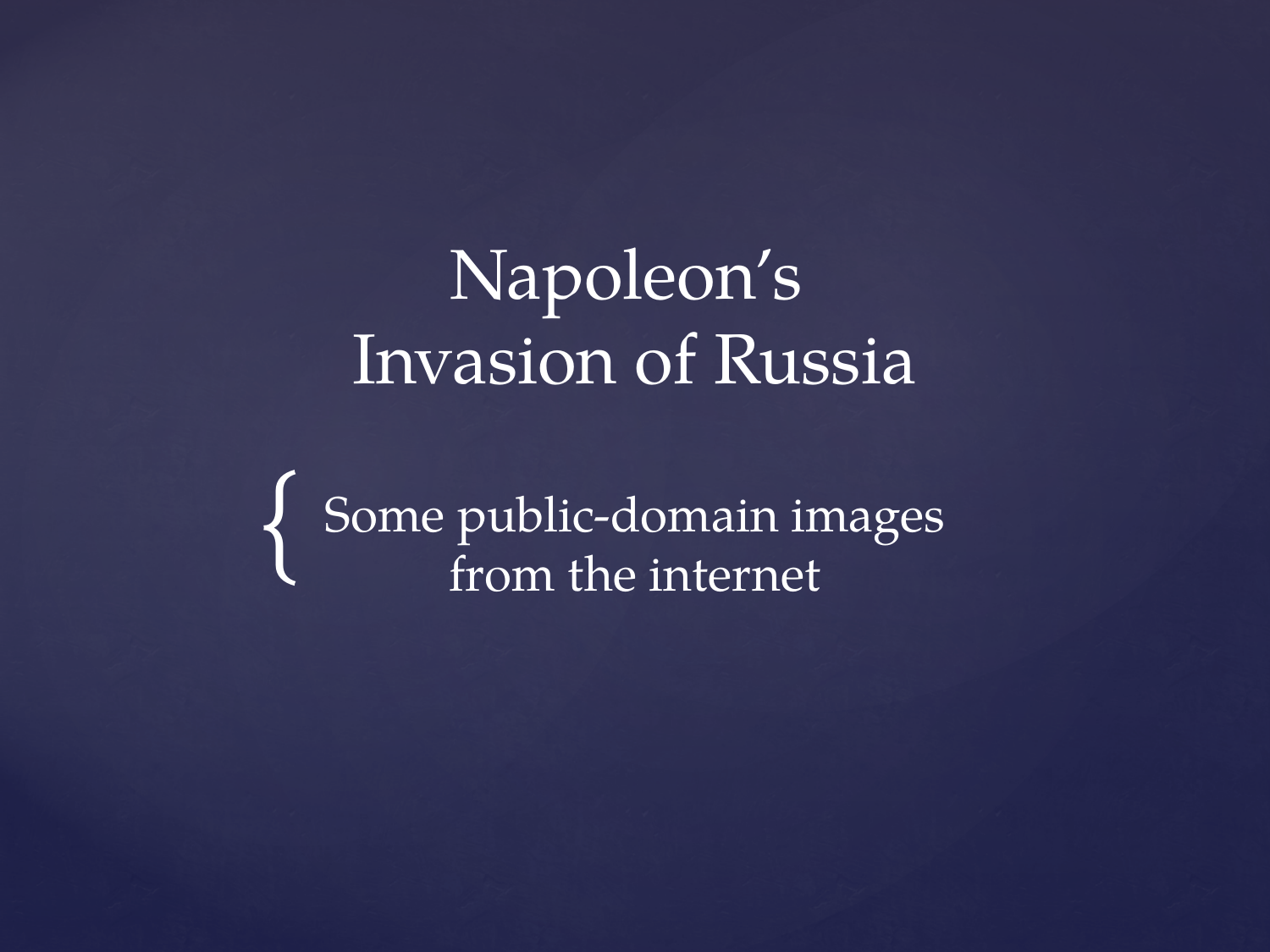

# Napoleon’s Invasion of Russia Some public-domain images from the internet